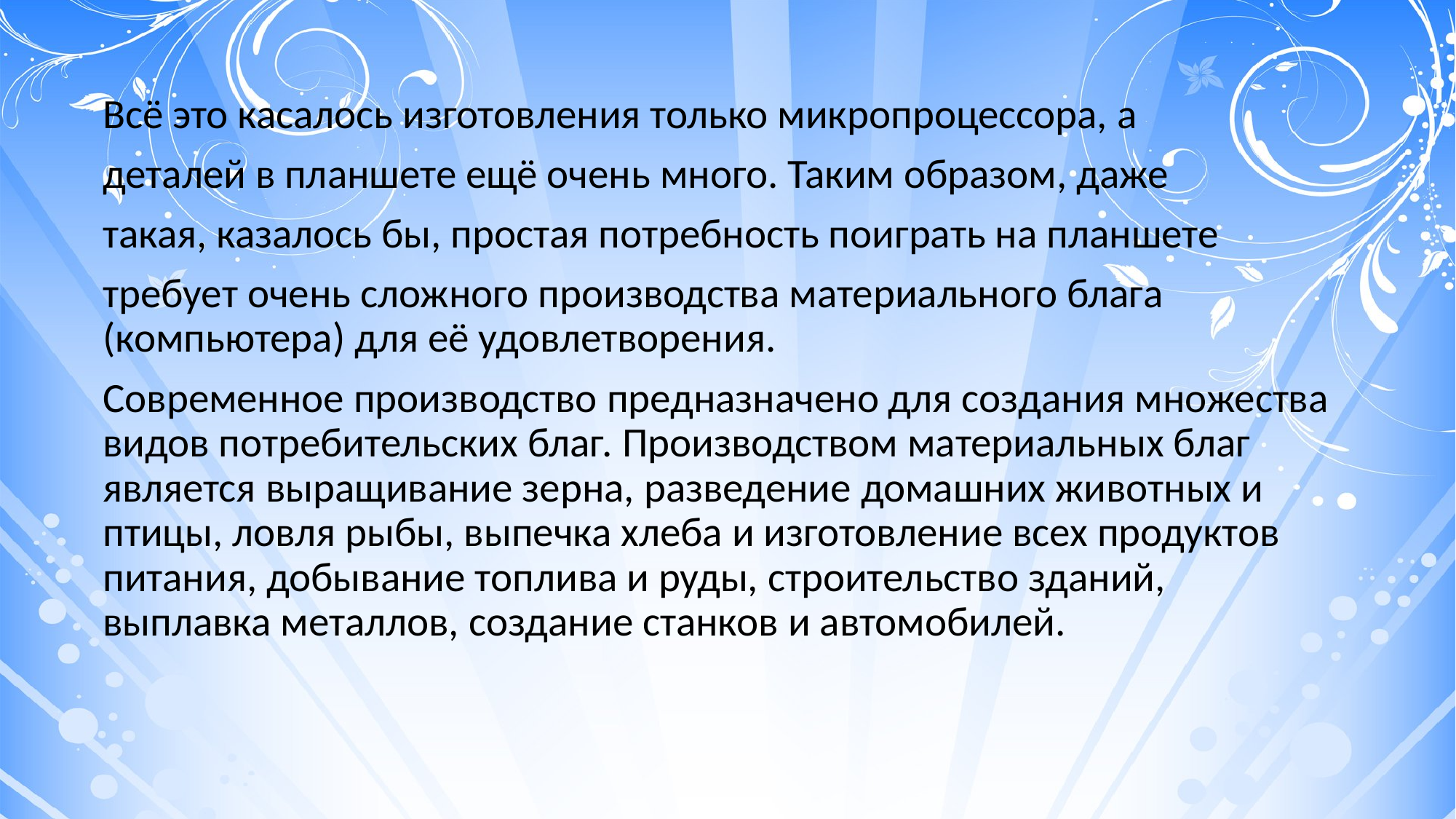

Всё это касалось изготовления только микропроцессора, а
деталей в планшете ещё очень много. Таким образом, даже
такая, казалось бы, простая потребность поиграть на планшете
требует очень сложного производства материального блага (компьютера) для её удовлетворения.
Современное производство предназначено для создания множества видов потребительских благ. Производством материальных благ является выращивание зерна, разведение домашних животных и птицы, ловля рыбы, выпечка хлеба и изготовление всех продуктов питания, добывание топлива и руды, строительство зданий, выплавка металлов, создание станков и автомобилей.